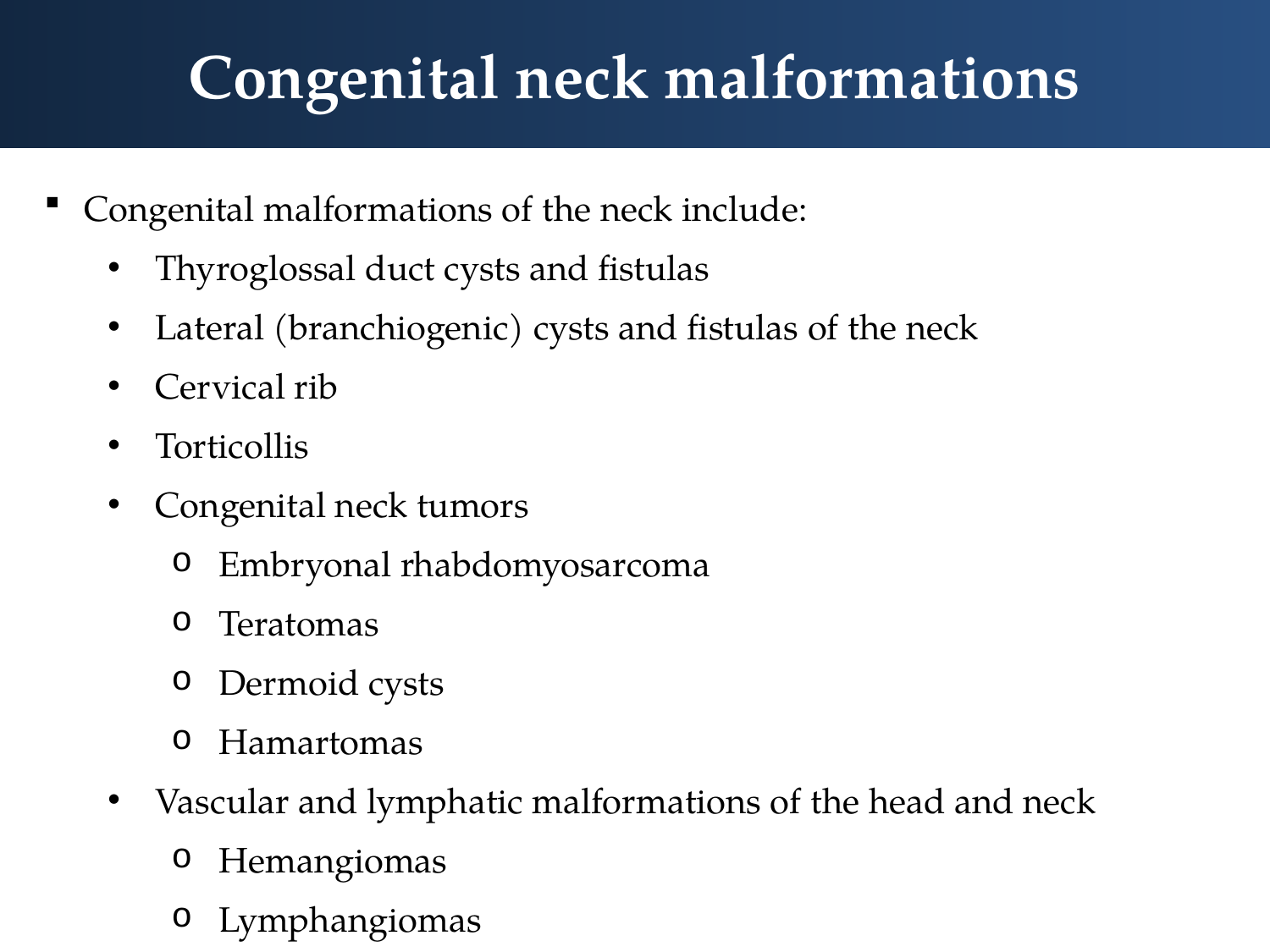

Congenital neck malformations
Congenital malformations of the neck include:

Thyroglossal duct cysts and fistulas

Lateral (branchiogenic) cysts and fistulas of the neck

Cervical rib

Torticollis

Congenital neck tumors

Embryonal rhabdomyosarcoma

Teratomas

Dermoid cysts

Hamartomas

Vascular and lymphatic malformations of the head and neck

Hemangiomas

Lymphangiomas